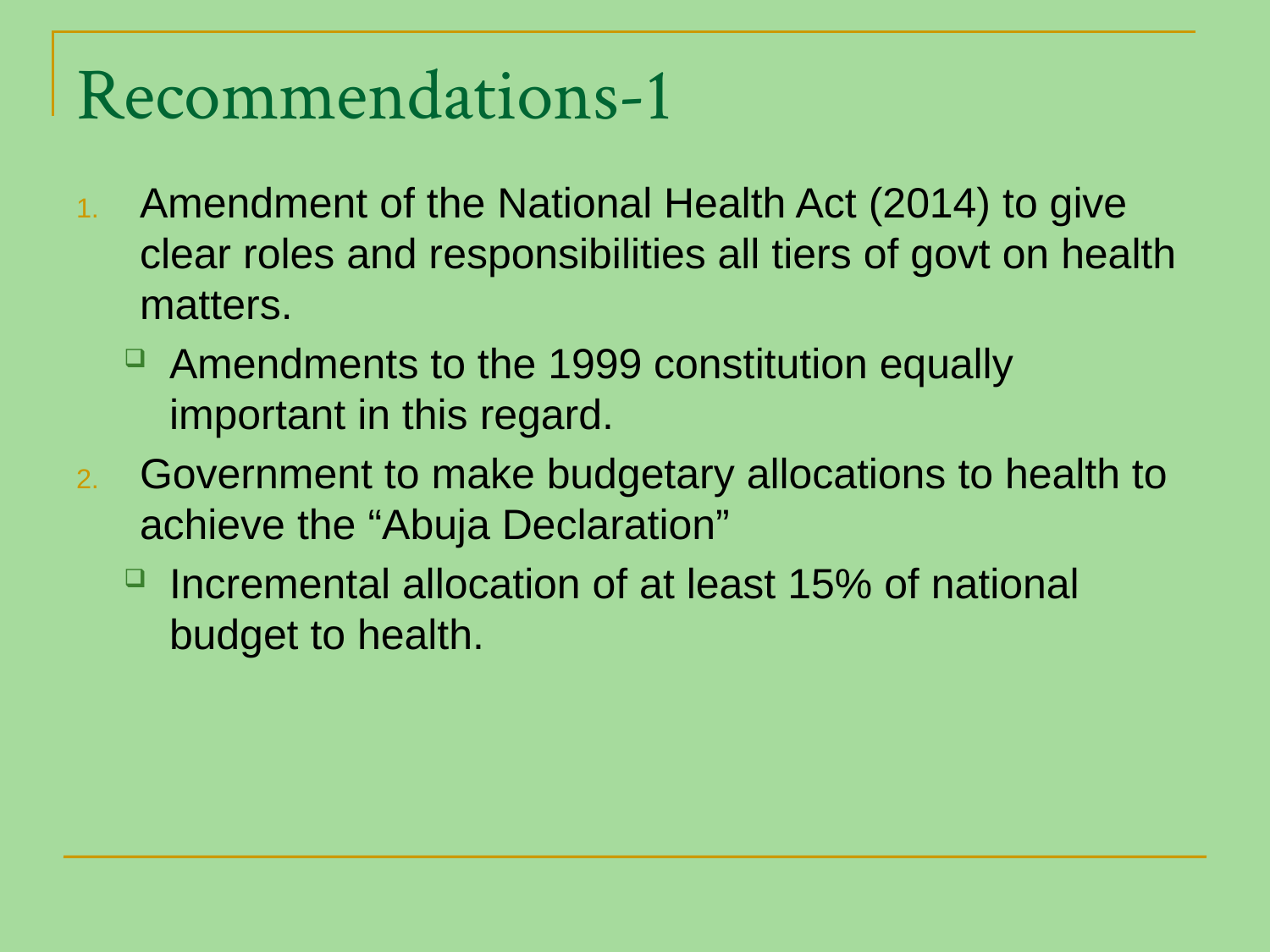

# Recommendations-1
Amendment of the National Health Act (2014) to give clear roles and responsibilities all tiers of govt on health matters.
Amendments to the 1999 constitution equally important in this regard.
Government to make budgetary allocations to health to achieve the “Abuja Declaration”
Incremental allocation of at least 15% of national budget to health.